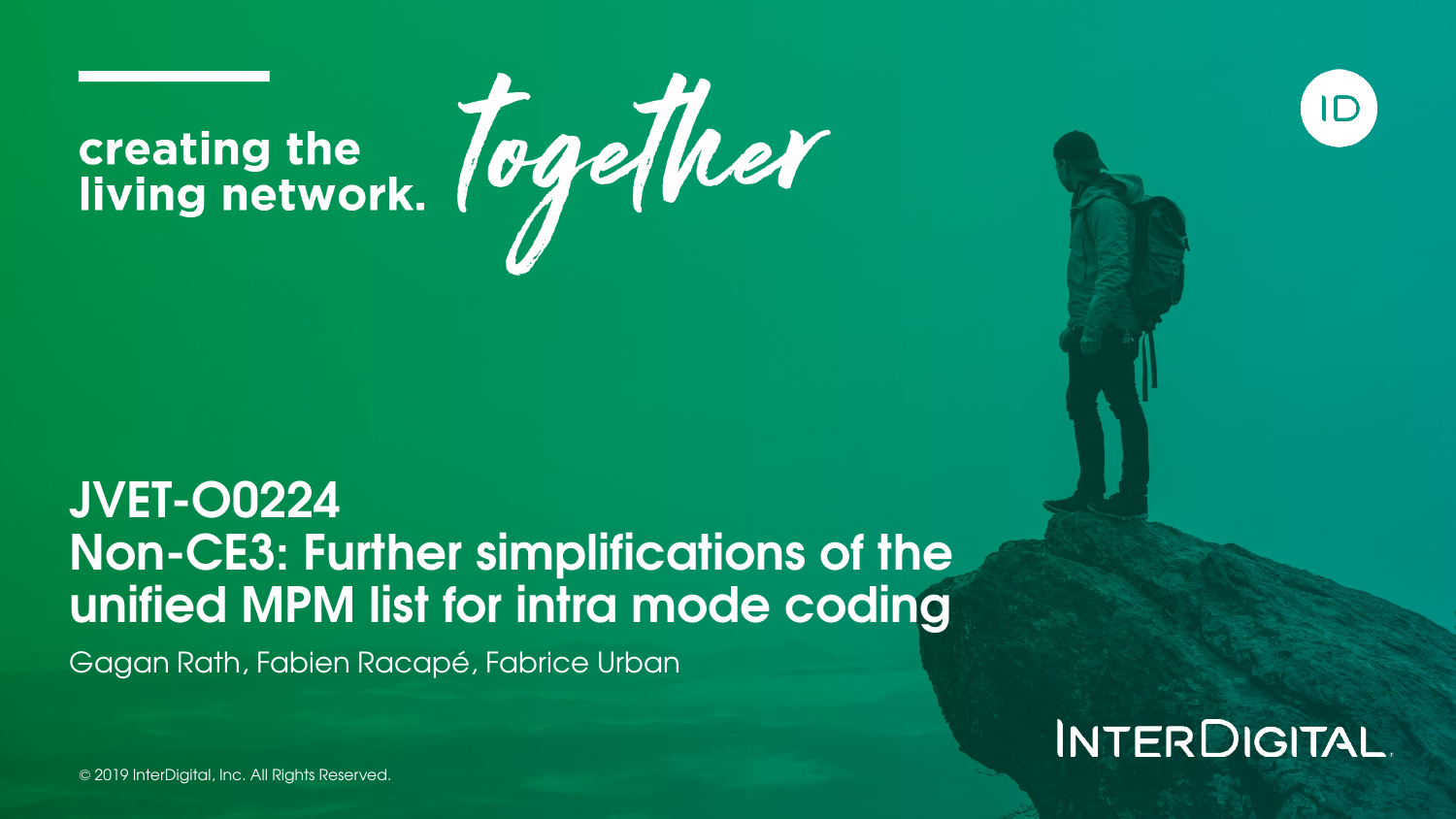

JVET-O0224
Non-CE3: Further simplifications of the unified MPM list for intra mode coding
Gagan Rath, Fabien Racapé, Fabrice Urban